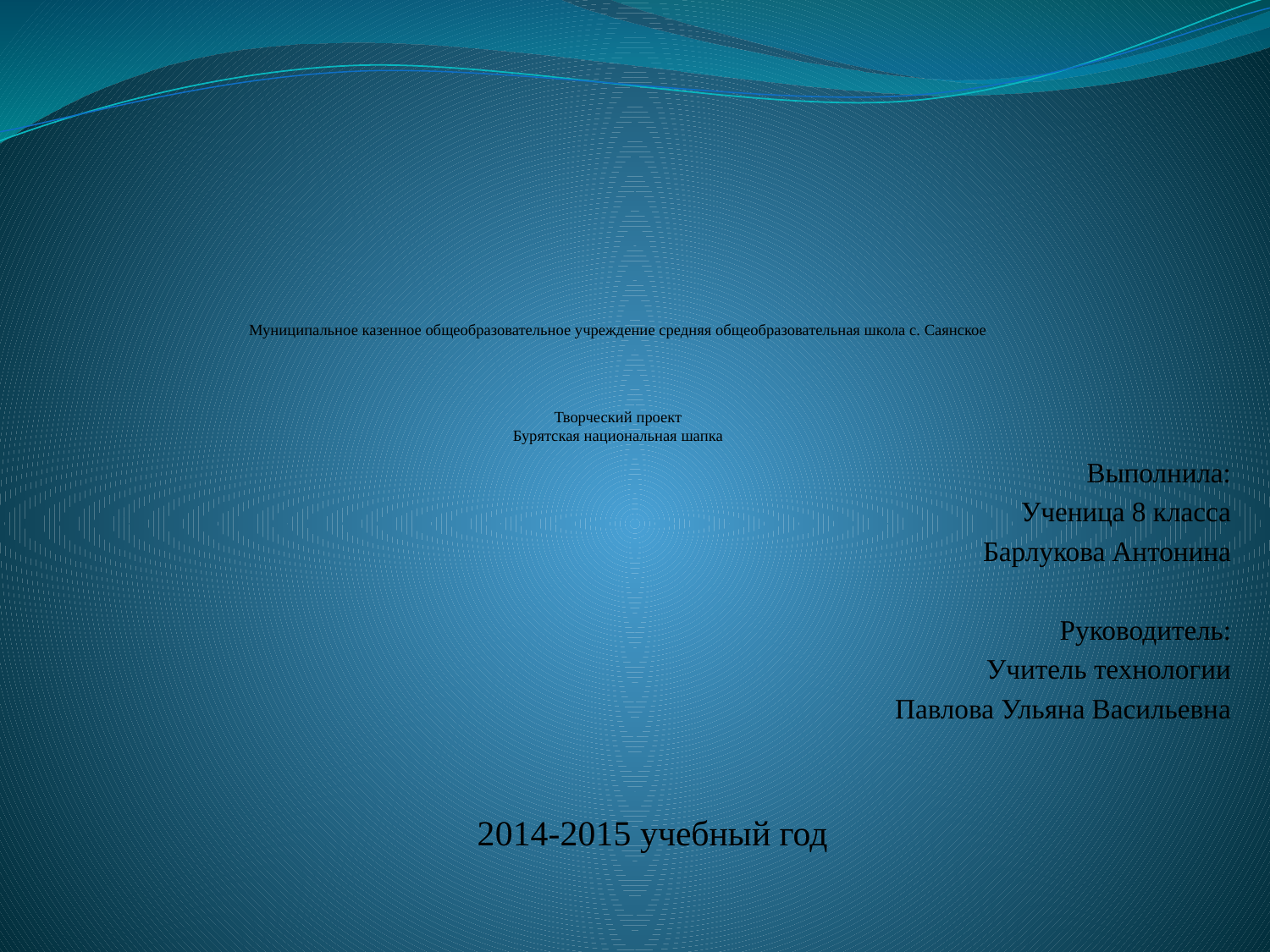

# Муниципальное казенное общеобразовательное учреждение средняя общеобразовательная школа с. Саянское Творческий проект Бурятская национальная шапка
Выполнила:
Ученица 8 класса
Барлукова Антонина

Руководитель:
Учитель технологии
Павлова Ульяна Васильевна

2014-2015 учебный год